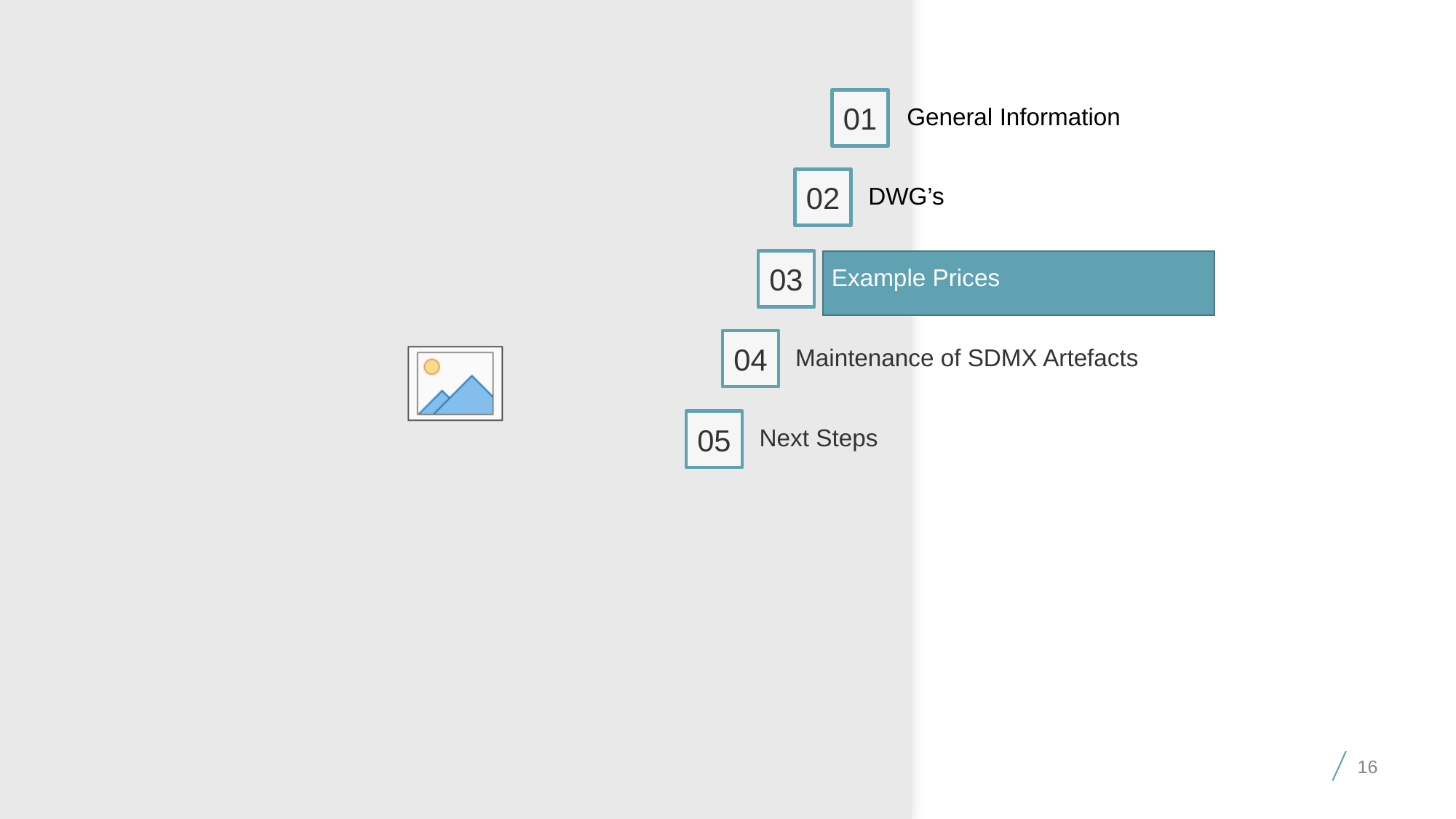

General Information
01
DWG’s
02
Example Prices
03

Maintenance of SDMX Artefacts
04
Next Steps
05

16
07 June 2023